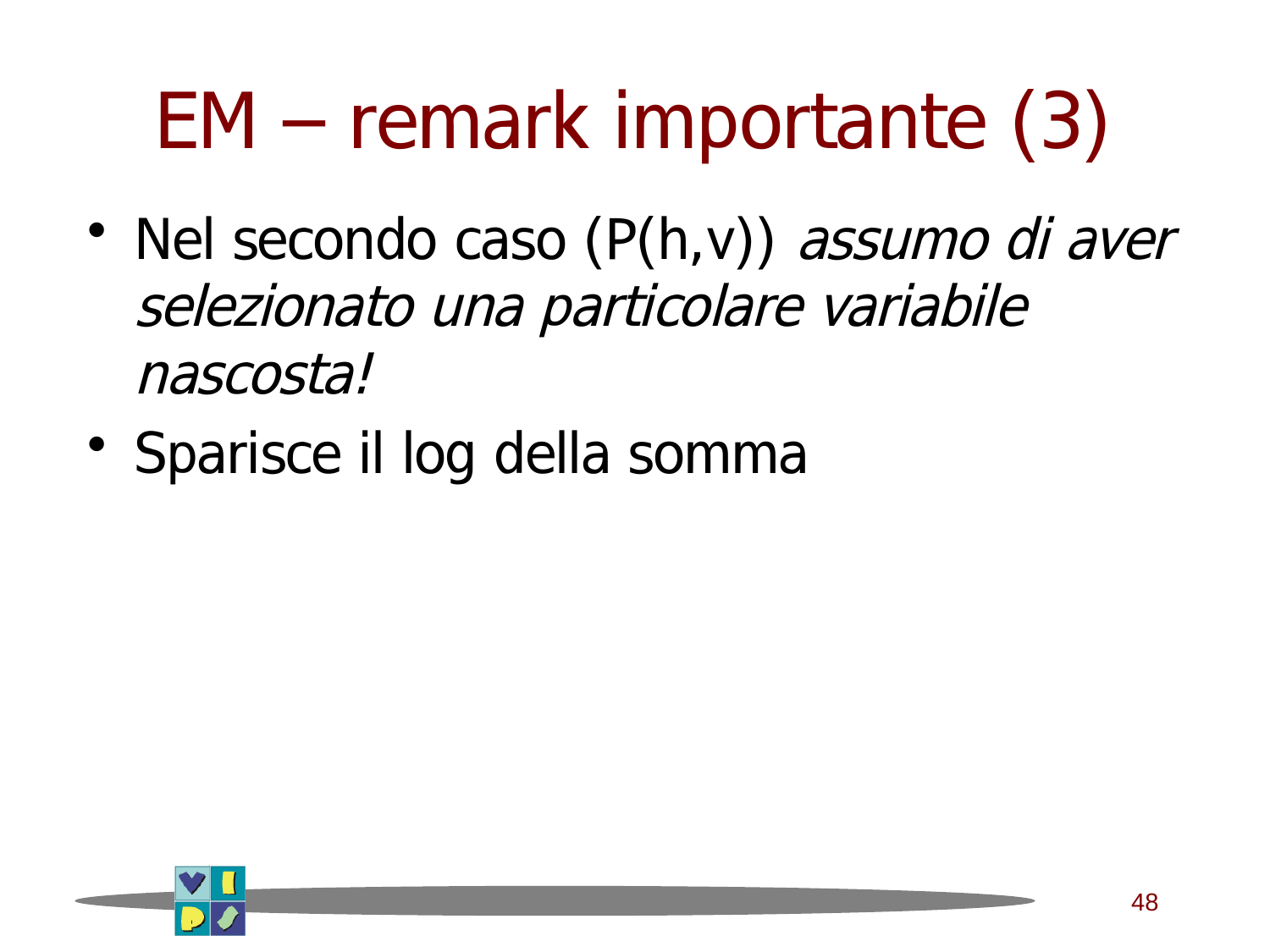

# EM – remark importante (3)
Nel secondo caso (P(h,v)) assumo di aver selezionato una particolare variabile nascosta!
Sparisce il log della somma

48